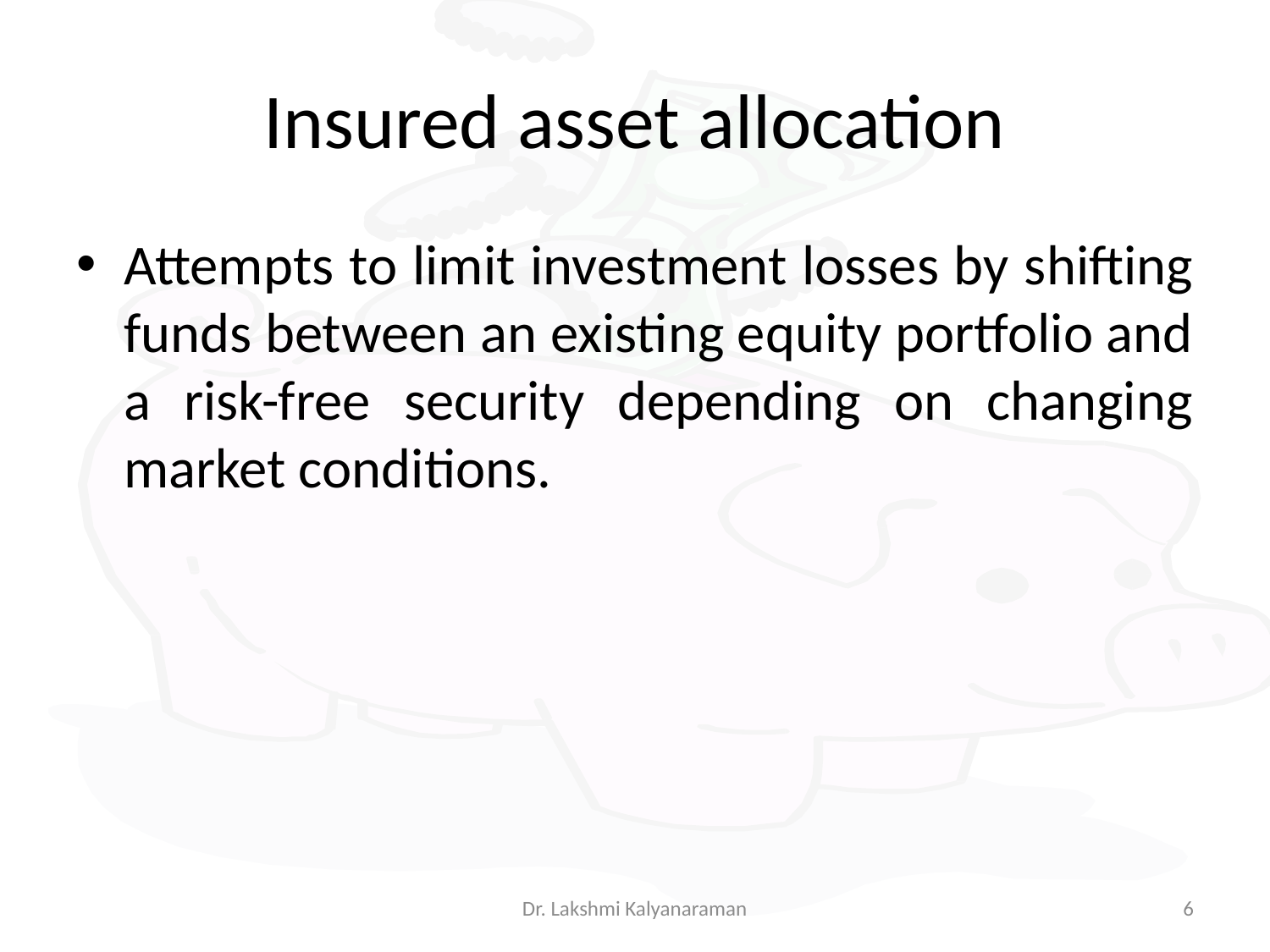

# Insured asset allocation
Attempts to limit investment losses by shifting funds between an existing equity portfolio and a risk-free security depending on changing market conditions.
Dr. Lakshmi Kalyanaraman
6